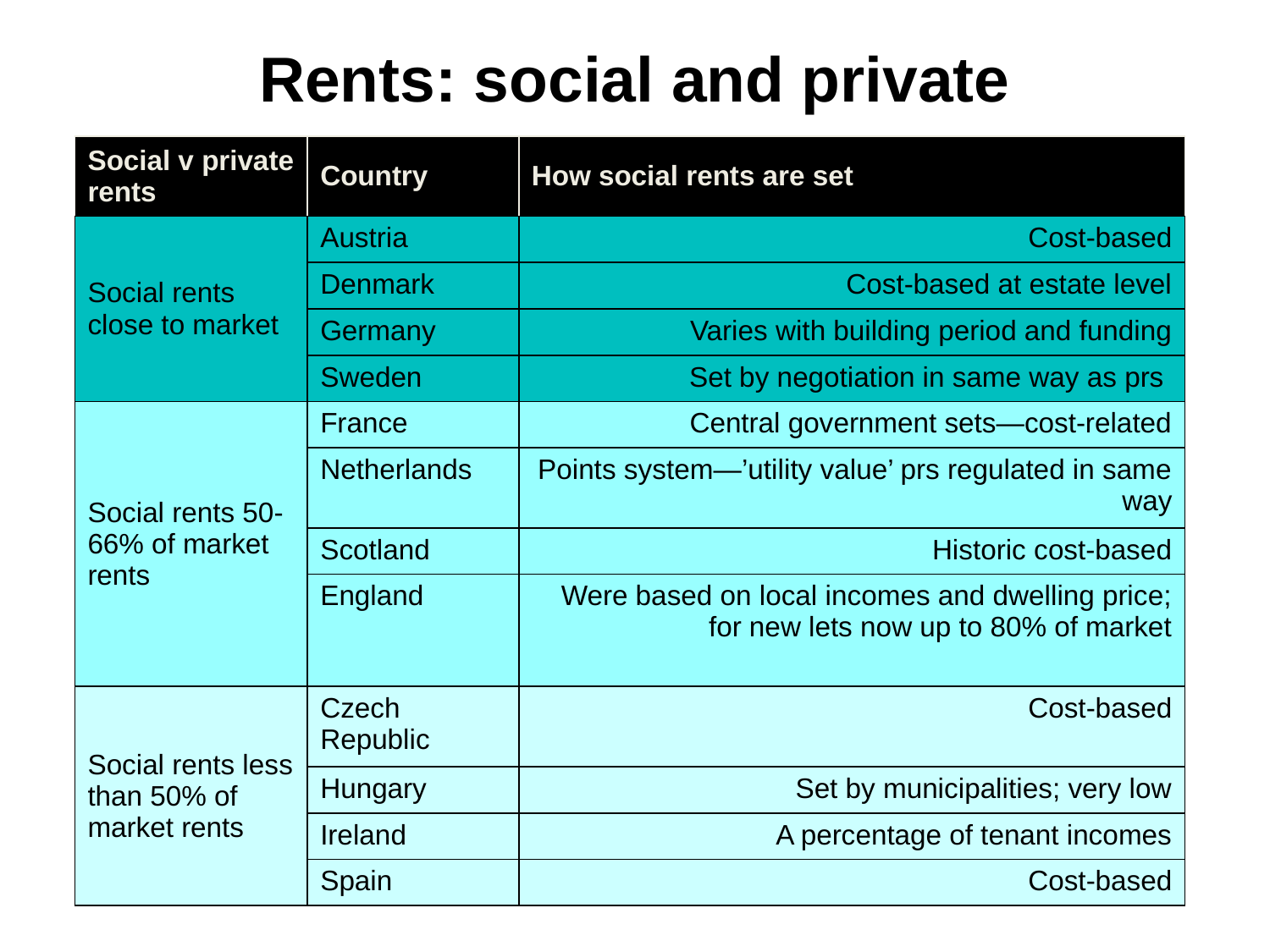

# Rents: social and private
| Social v private rents | Country | How social rents are set |
| --- | --- | --- |
| Social rents close to market | Austria | Cost-based |
|  | Denmark | Cost-based at estate level |
|  | Germany | Varies with building period and funding |
|  | Sweden | Set by negotiation in same way as prs |
| Social rents 50-66% of market rents | France | Central government sets—cost-related |
|  | Netherlands | Points system—’utility value’ prs regulated in same way |
|  | Scotland | Historic cost-based |
|  | England | Were based on local incomes and dwelling price; for new lets now up to 80% of market |
| Social rents less than 50% of market rents | Czech Republic | Cost-based |
|  | Hungary | Set by municipalities; very low |
|  | Ireland | A percentage of tenant incomes |
|  | Spain | Cost-based |